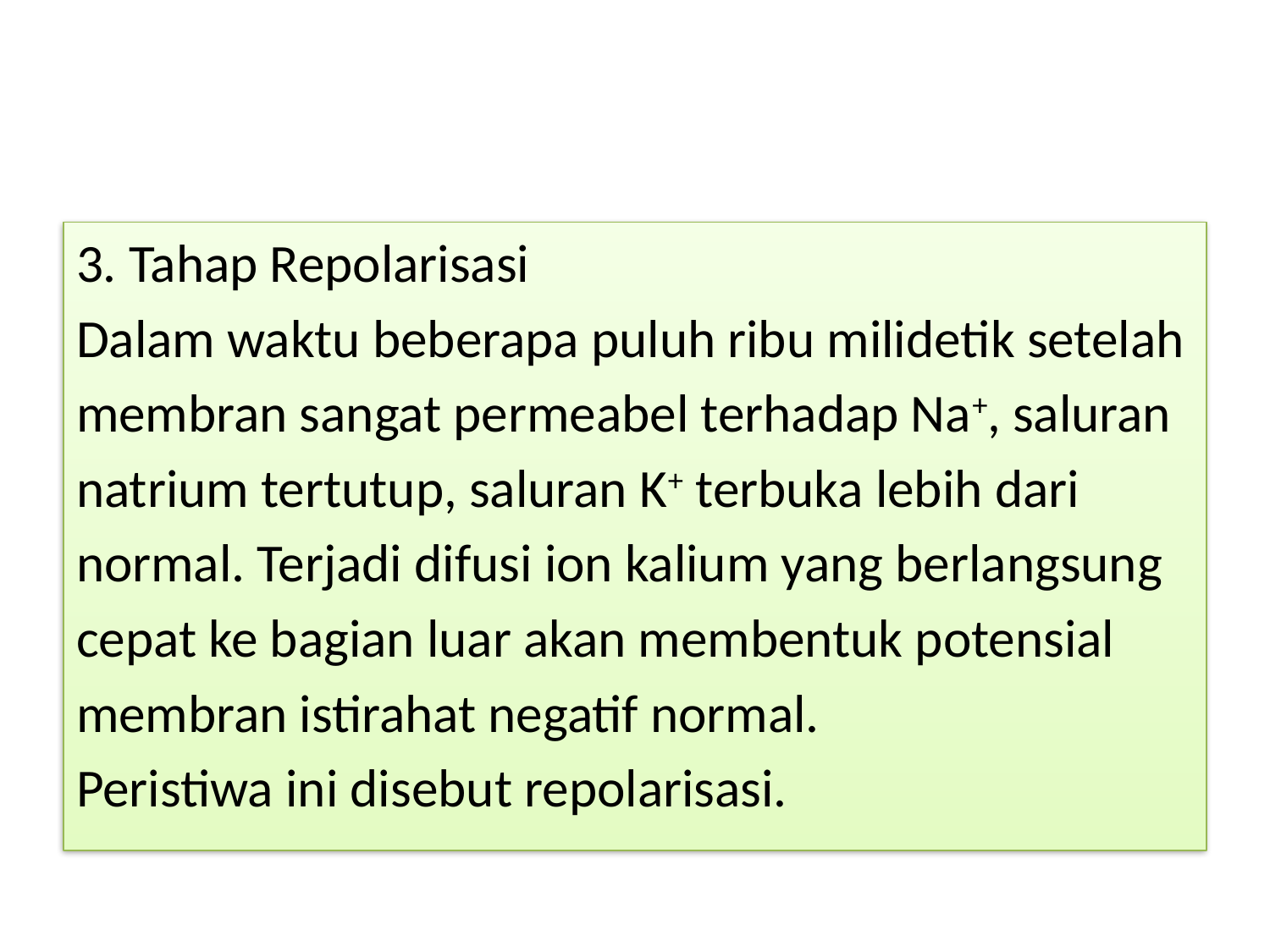

#
3. Tahap Repolarisasi
Dalam waktu beberapa puluh ribu milidetik setelah
membran sangat permeabel terhadap Na+, saluran
natrium tertutup, saluran K+ terbuka lebih dari
normal. Terjadi difusi ion kalium yang berlangsung
cepat ke bagian luar akan membentuk potensial
membran istirahat negatif normal.
Peristiwa ini disebut repolarisasi.